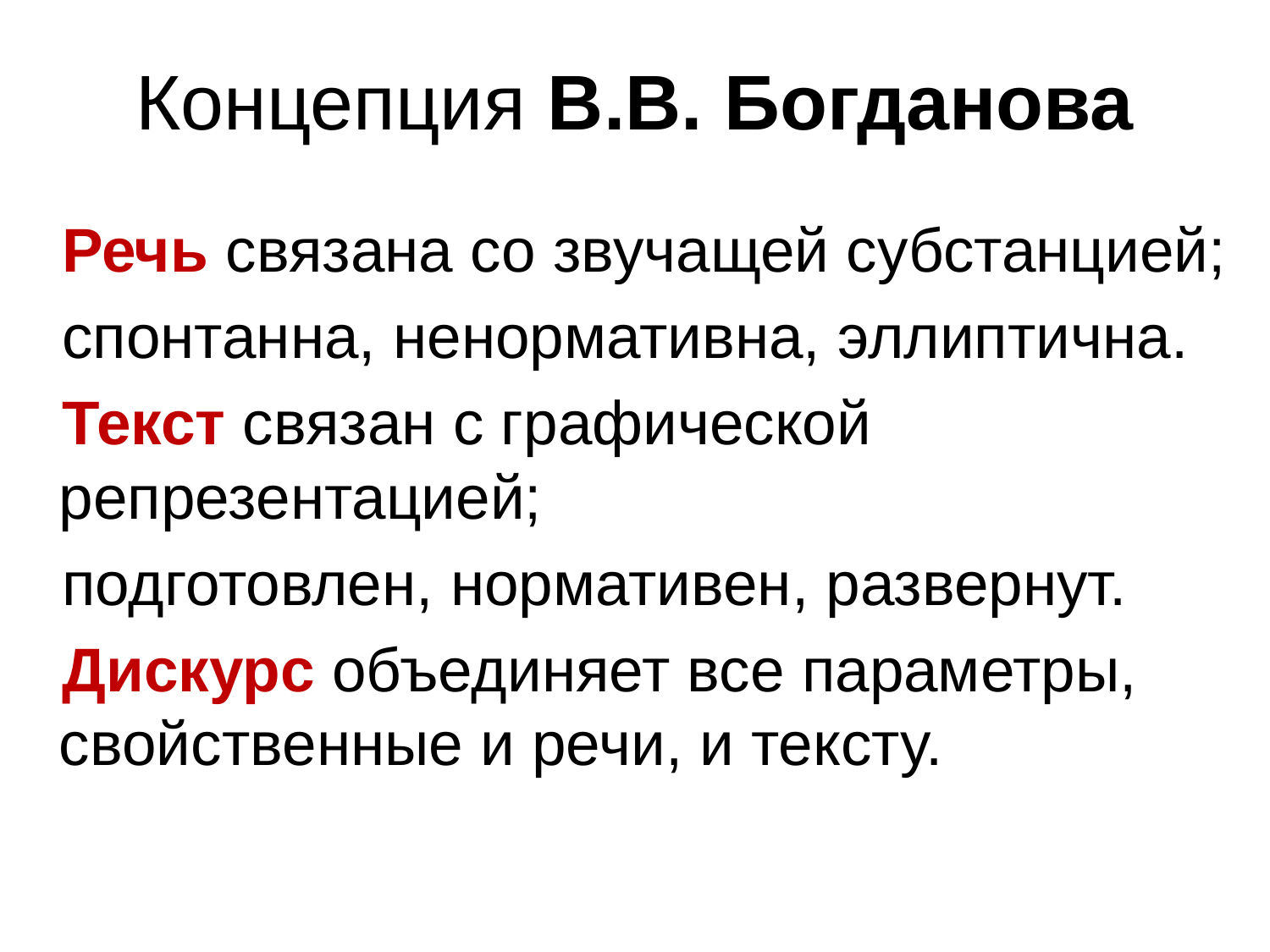

Концепция В.В. Богданова
Речь связана со звучащей субстанцией;
спонтанна, ненормативна, эллиптична.
Текст связан с графической репрезентацией;
подготовлен, нормативен, развернут.
Дискурс объединяет все параметры, свойственные и речи, и тексту.